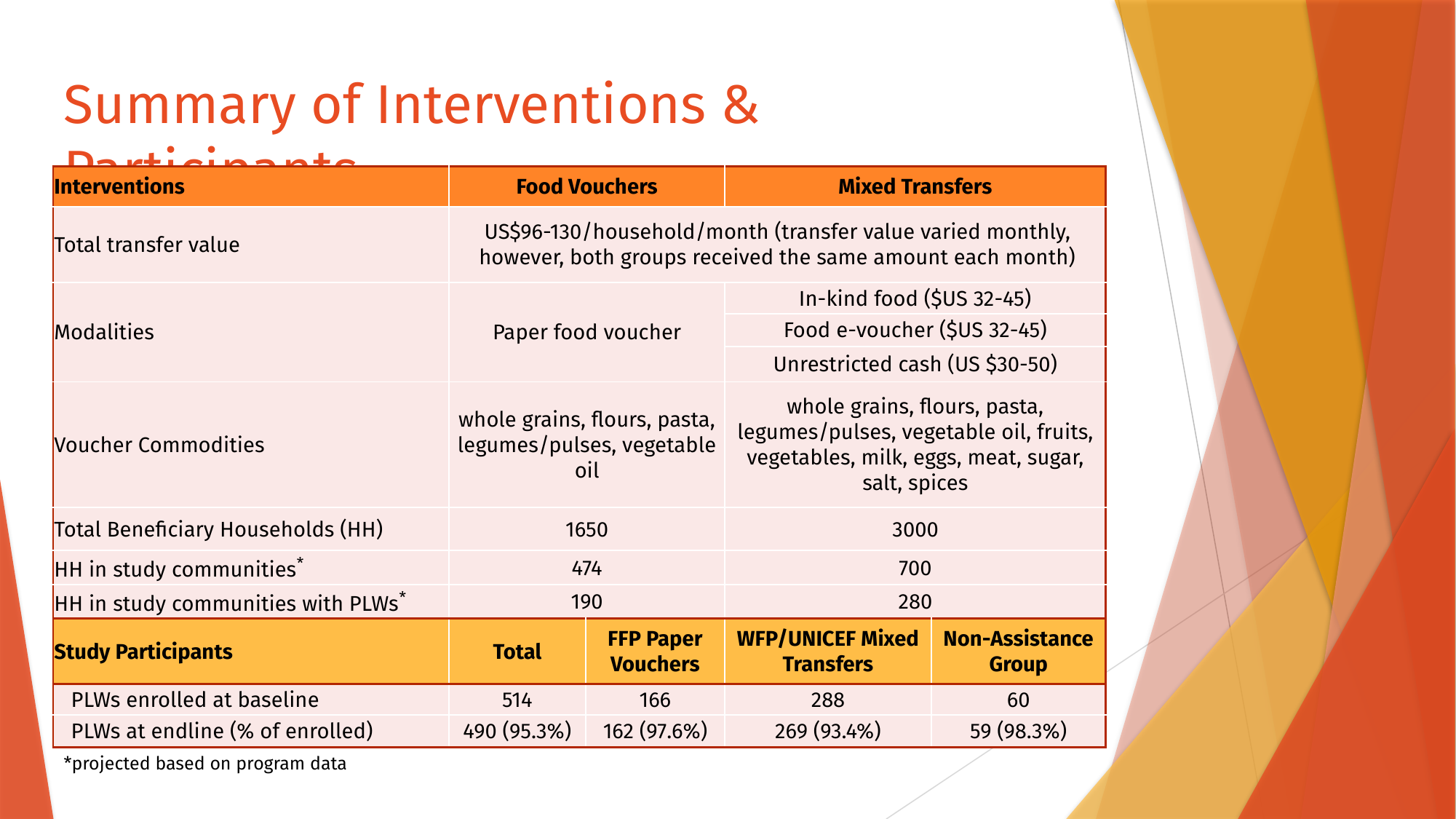

# Summary of Interventions & Participants
| Interventions | Food Vouchers |  | Mixed Transfers |  |
| --- | --- | --- | --- | --- |
| Total transfer value | US$96-130/household/month (transfer value varied monthly, however, both groups received the same amount each month) |  |  |  |
| Modalities | Paper food voucher |  | In-kind food ($US 32-45) |  |
|  |  |  | Food e-voucher ($US 32-45) |  |
|  |  |  | Unrestricted cash (US $30-50) |  |
| Voucher Commodities | whole grains, flours, pasta, legumes/pulses, vegetable oil |  | whole grains, flours, pasta, legumes/pulses, vegetable oil, fruits, vegetables, milk, eggs, meat, sugar, salt, spices |  |
| Total Beneficiary Households (HH) | 1650 |  | 3000 |  |
| HH in study communities\* | 474 |  | 700 |  |
| HH in study communities with PLWs\* | 190 |  | 280 |  |
| Study Participants | Total | FFP Paper Vouchers | WFP/UNICEF Mixed Transfers | Non-Assistance Group |
| PLWs enrolled at baseline | 514 | 166 | 288 | 60 |
| PLWs at endline (% of enrolled) | 490 (95.3%) | 162 (97.6%) | 269 (93.4%) | 59 (98.3%) |
*projected based on program data